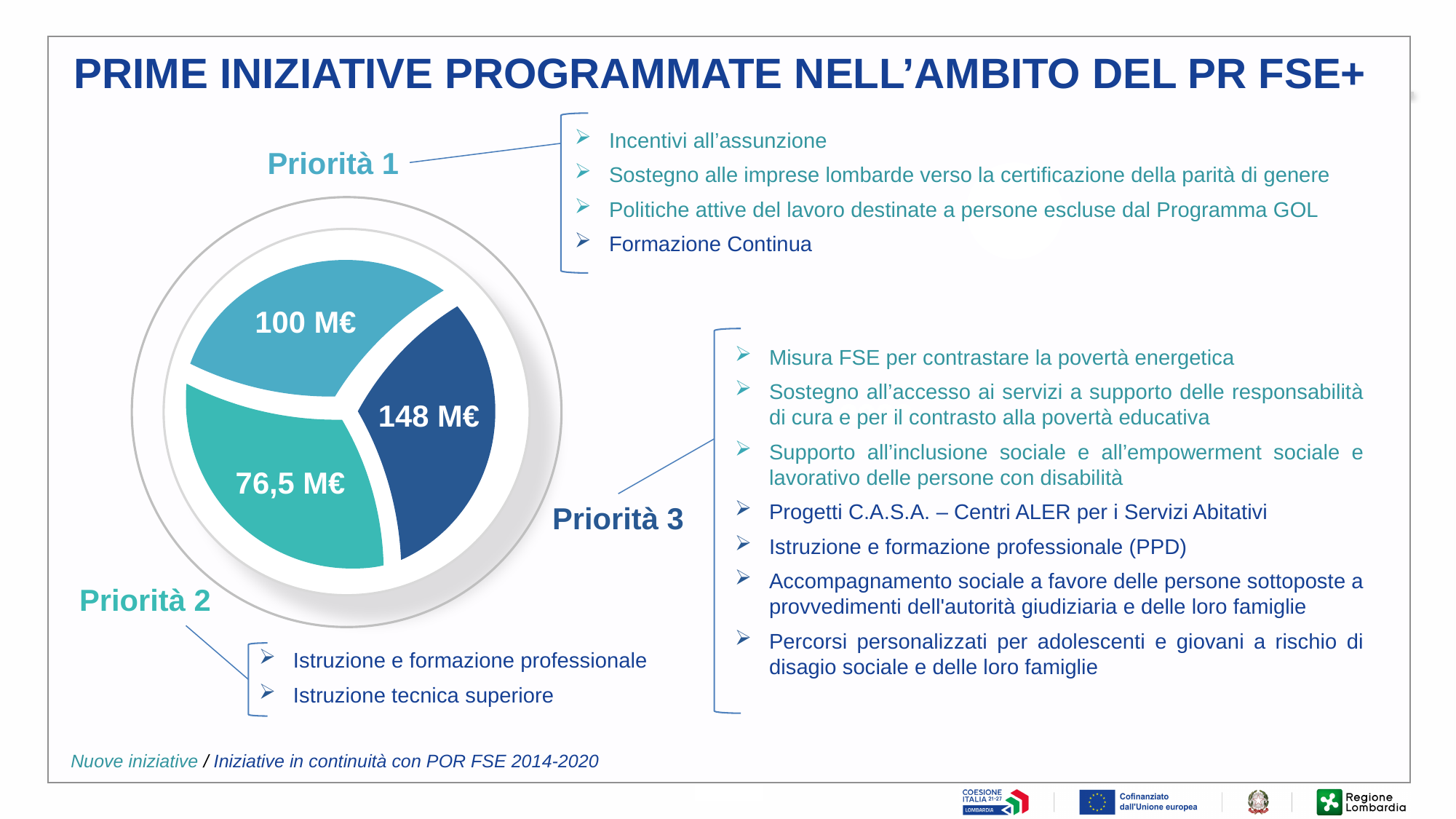

PRIME INIZIATIVE PROGRAMMATE NELL’AMBITO DEL PR FSE+

Incentivi all’assunzione
Sostegno alle imprese lombarde verso la certificazione della parità di genere
Politiche attive del lavoro destinate a persone escluse dal Programma GOL
Formazione Continua
Priorità 1

100 M€

Misura FSE per contrastare la povertà energetica
Sostegno all’accesso ai servizi a supporto delle responsabilità di cura e per il contrasto alla povertà educativa
Supporto all’inclusione sociale e all’empowerment sociale e lavorativo delle persone con disabilità
Progetti C.A.S.A. – Centri ALER per i Servizi Abitativi
Istruzione e formazione professionale (PPD)
Accompagnamento sociale a favore delle persone sottoposte a provvedimenti dell'autorità giudiziaria e delle loro famiglie
Percorsi personalizzati per adolescenti e giovani a rischio di disagio sociale e delle loro famiglie
2023
148 M€
76,5 M€
Priorità 3
Priorità 2
Istruzione e formazione professionale
Istruzione tecnica superiore

Nuove iniziative / Iniziative in continuità con POR FSE 2014-2020